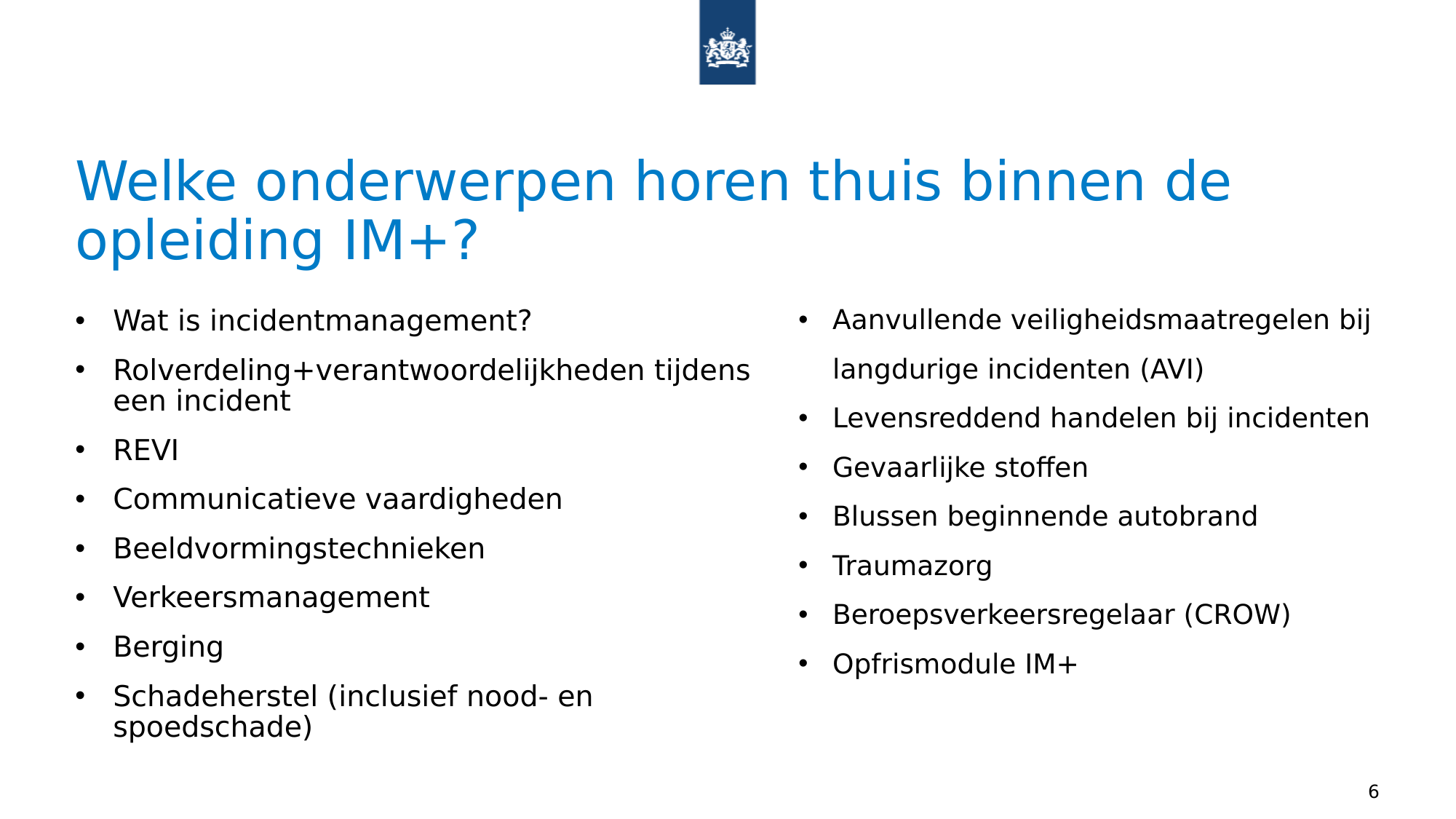

# Welke onderwerpen horen thuis binnen de opleiding IM+?
Aanvullende veiligheidsmaatregelen bij langdurige incidenten (AVI)
Levensreddend handelen bij incidenten
Gevaarlijke stoffen
Blussen beginnende autobrand
Traumazorg
Beroepsverkeersregelaar (CROW)
Opfrismodule IM+
Wat is incidentmanagement?
Rolverdeling+verantwoordelijkheden tijdens een incident
REVI
Communicatieve vaardigheden
Beeldvormingstechnieken
Verkeersmanagement
Berging
Schadeherstel (inclusief nood- en spoedschade)

6